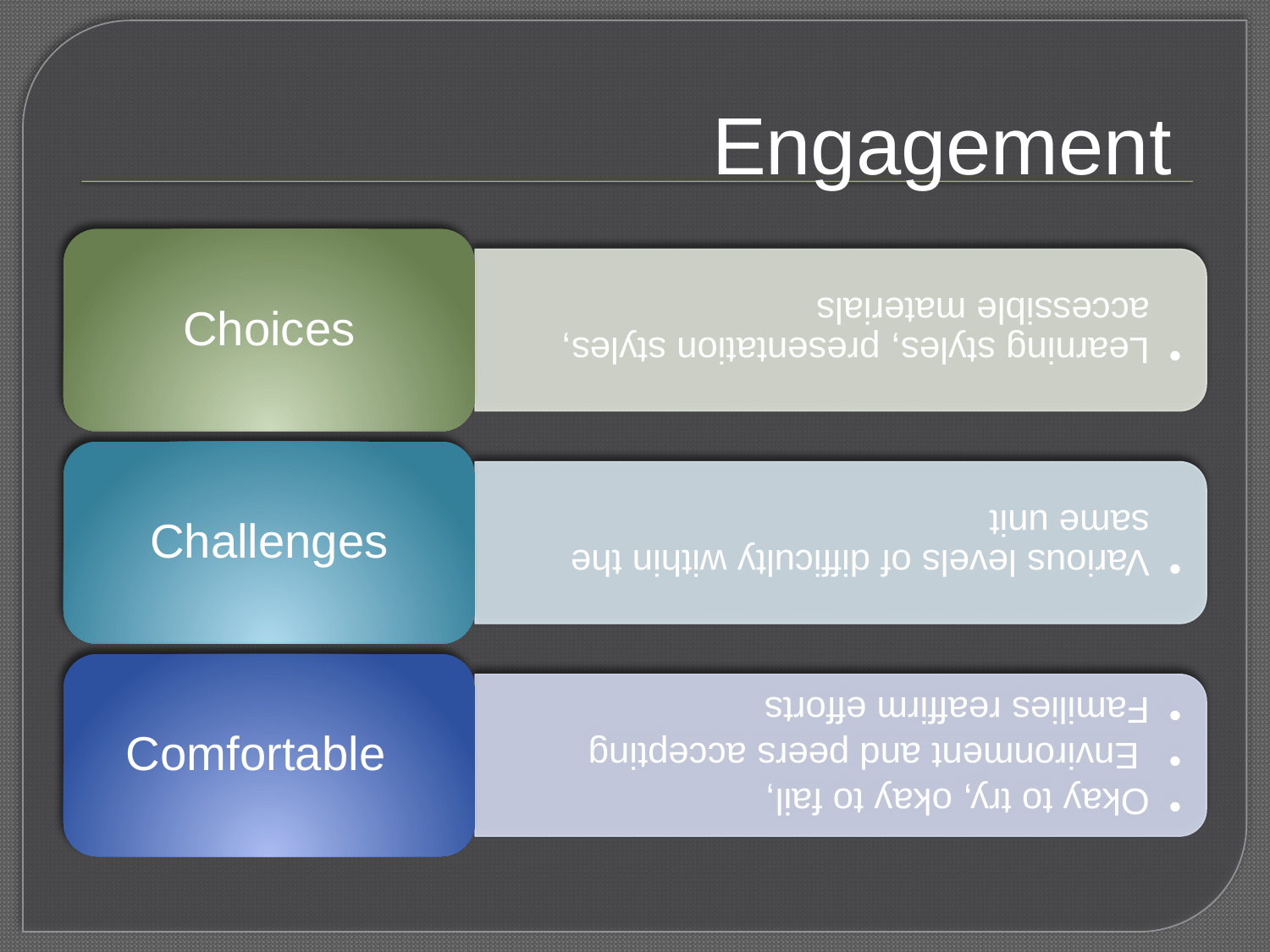

# Engagement
Learning styles, presentation styles, accessible materials
Choices
Various levels of difficulty within the same unit
Challenges
Okay to try, okay to fail,
 Environment and peers accepting
Families reaffirm efforts
Comfortable